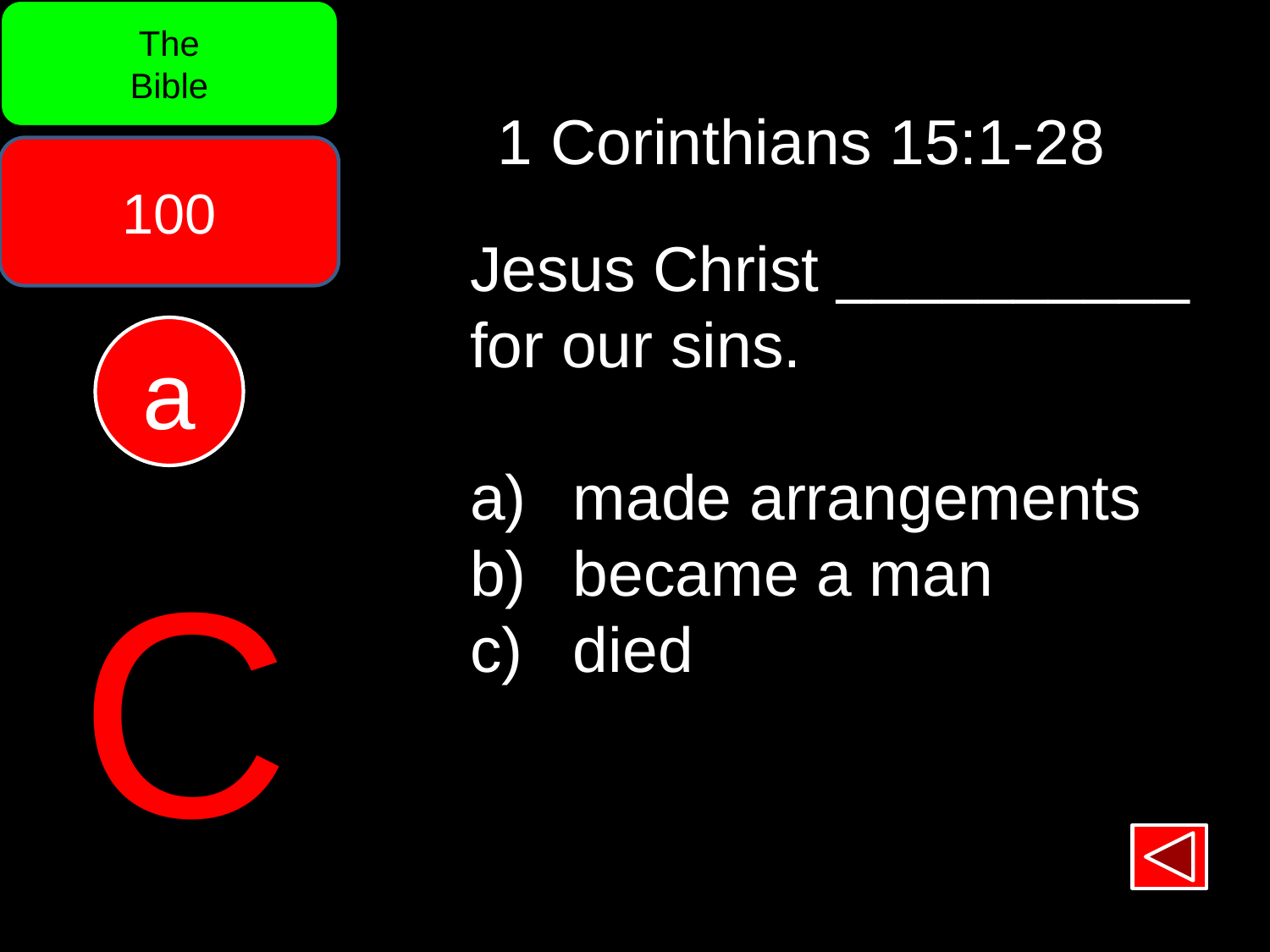

The
Bible
1 Corinthians 15:1-28
100
Jesus Christ __________
for our sins.

made arrangements
became a man
died
a
C